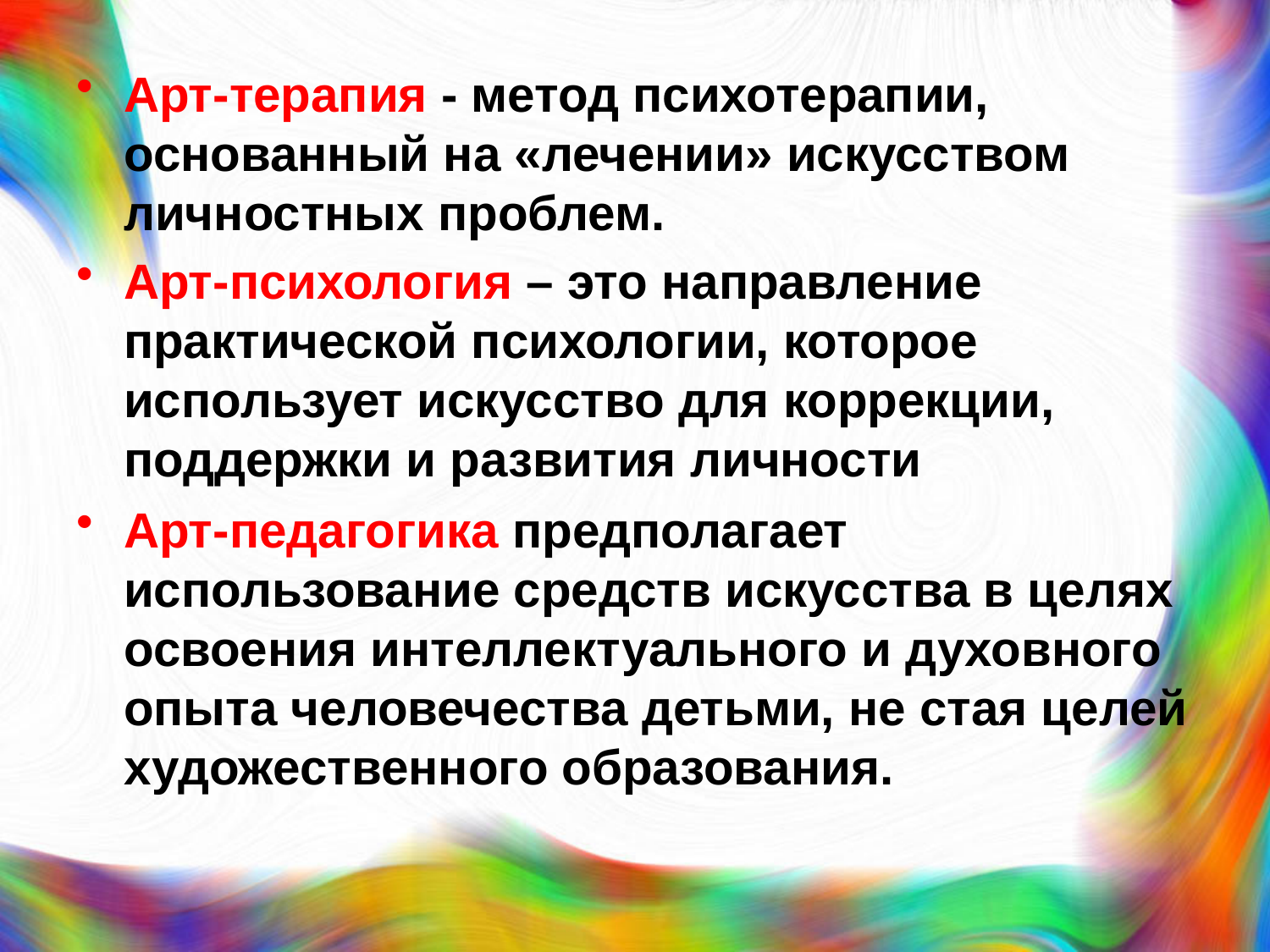

Арт-терапия - метод психотерапии, основанный на «лечении» искусством личностных проблем.
Арт-психология – это направление практической психологии, которое использует искусство для коррекции, поддержки и развития личности
Арт-педагогика предполагает использование средств искусства в целях освоения интеллектуального и духовного опыта человечества детьми, не стая целей художественного образования.